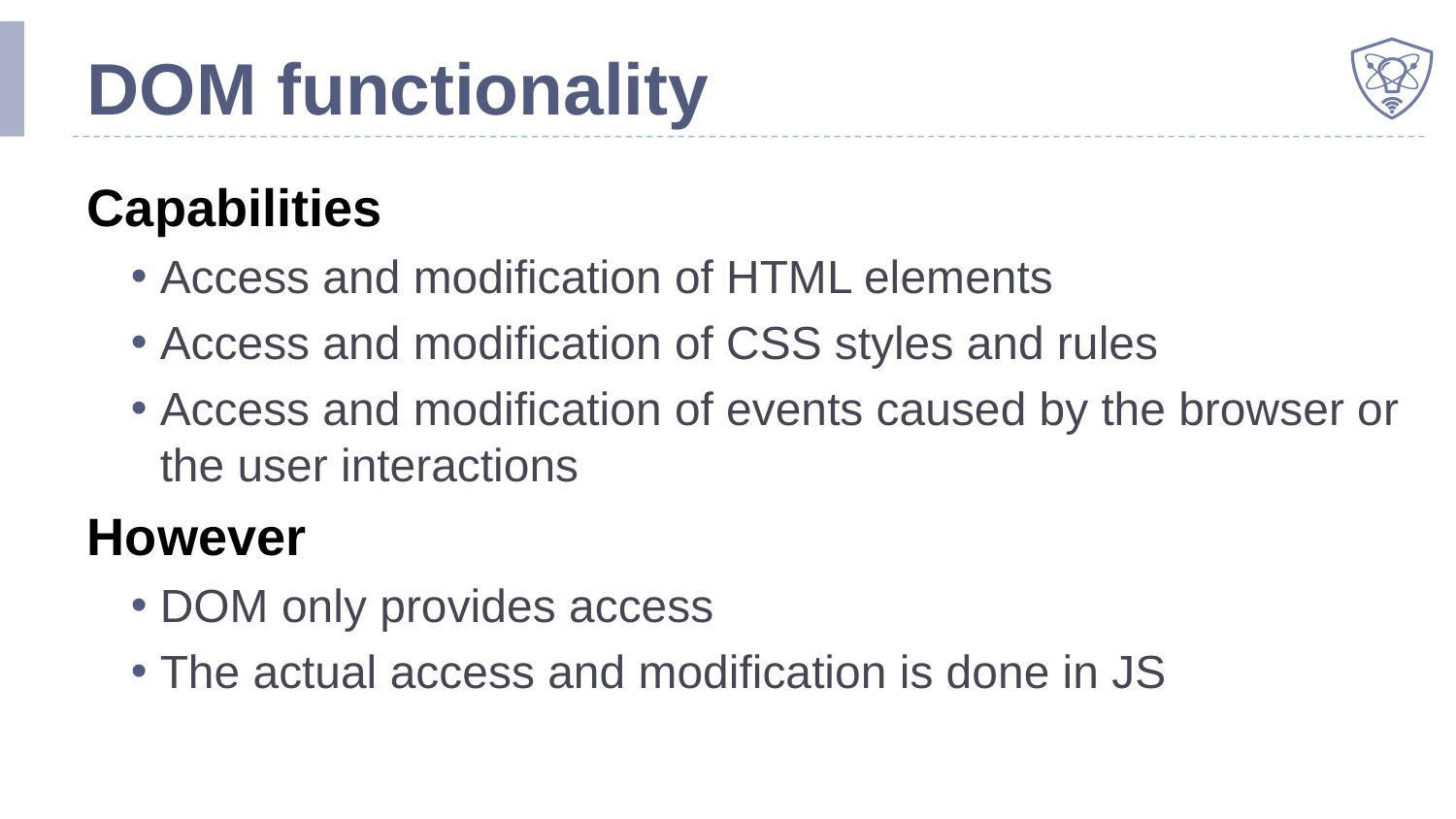

# DOM functionality
Capabilities
Access and modification of HTML elements
Access and modification of CSS styles and rules
Access and modification of events caused by the browser or the user interactions
However
DOM only provides access
The actual access and modification is done in JS